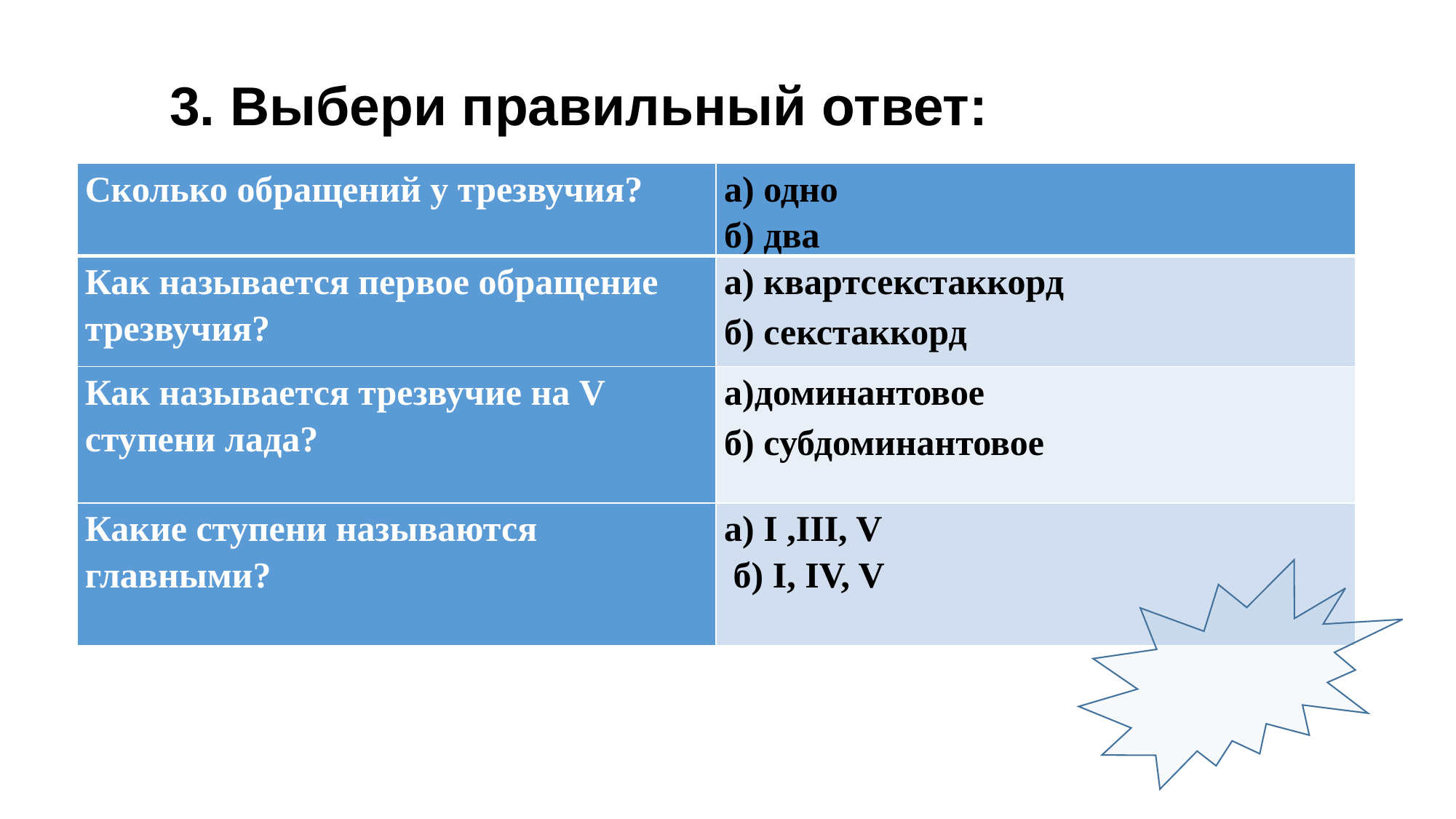

# 3. Выбери правильный ответ:
| Сколько обращений у трезвучия? | а) одно б) два |
| --- | --- |
| Как называется первое обращение трезвучия? | а) квартсекстаккорд б) секстаккорд |
| Как называется трезвучие на V ступени лада? | а)доминантовое б) субдоминантовое |
| Какие ступени называются главными? | а) I ,III, V б) I, IV, V |